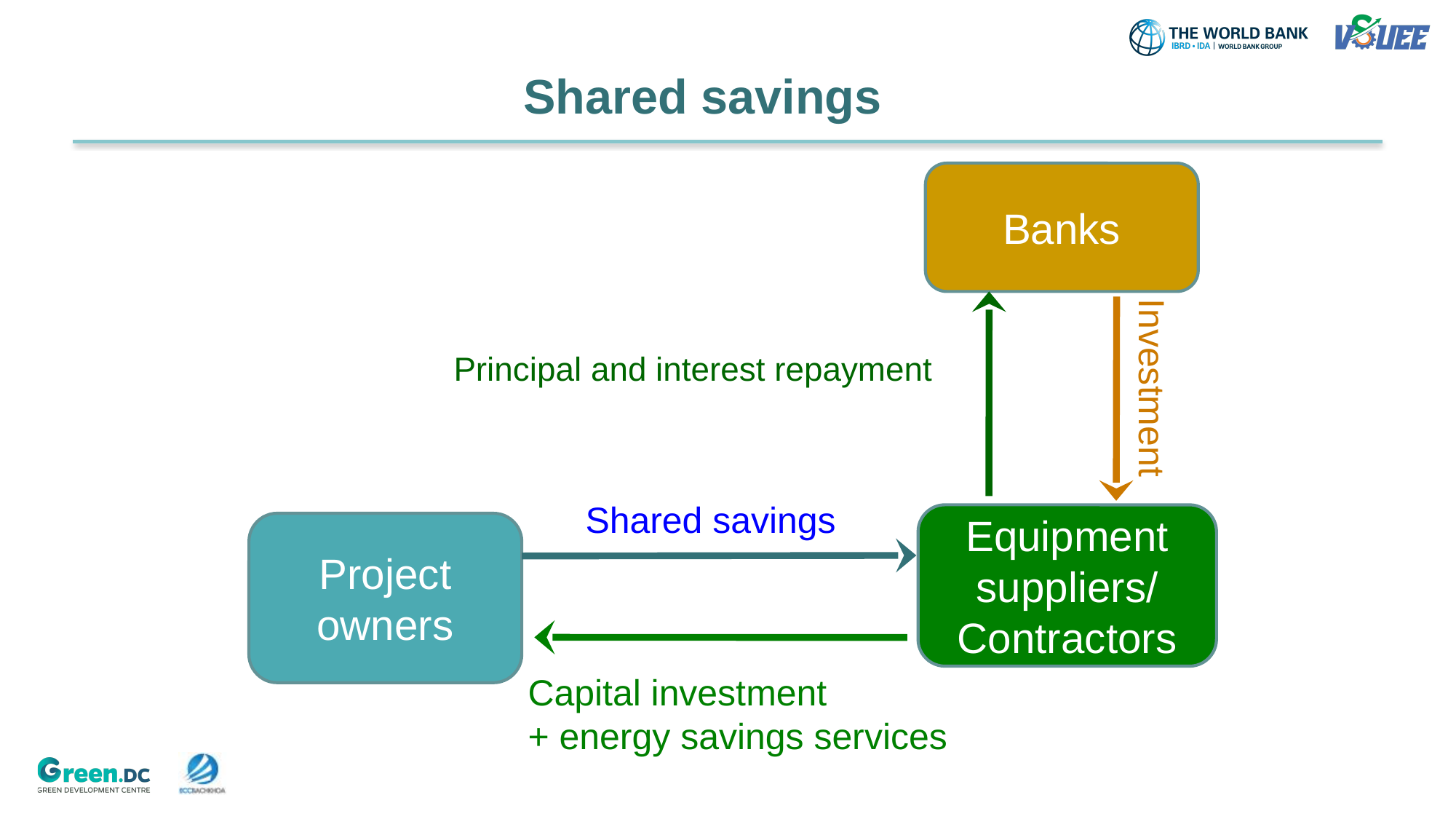

# Shared savings
Banks
Principal and interest repayment
Investment
Shared savings
Equipment suppliers/ Contractors
Project owners
Capital investment
+ energy savings services